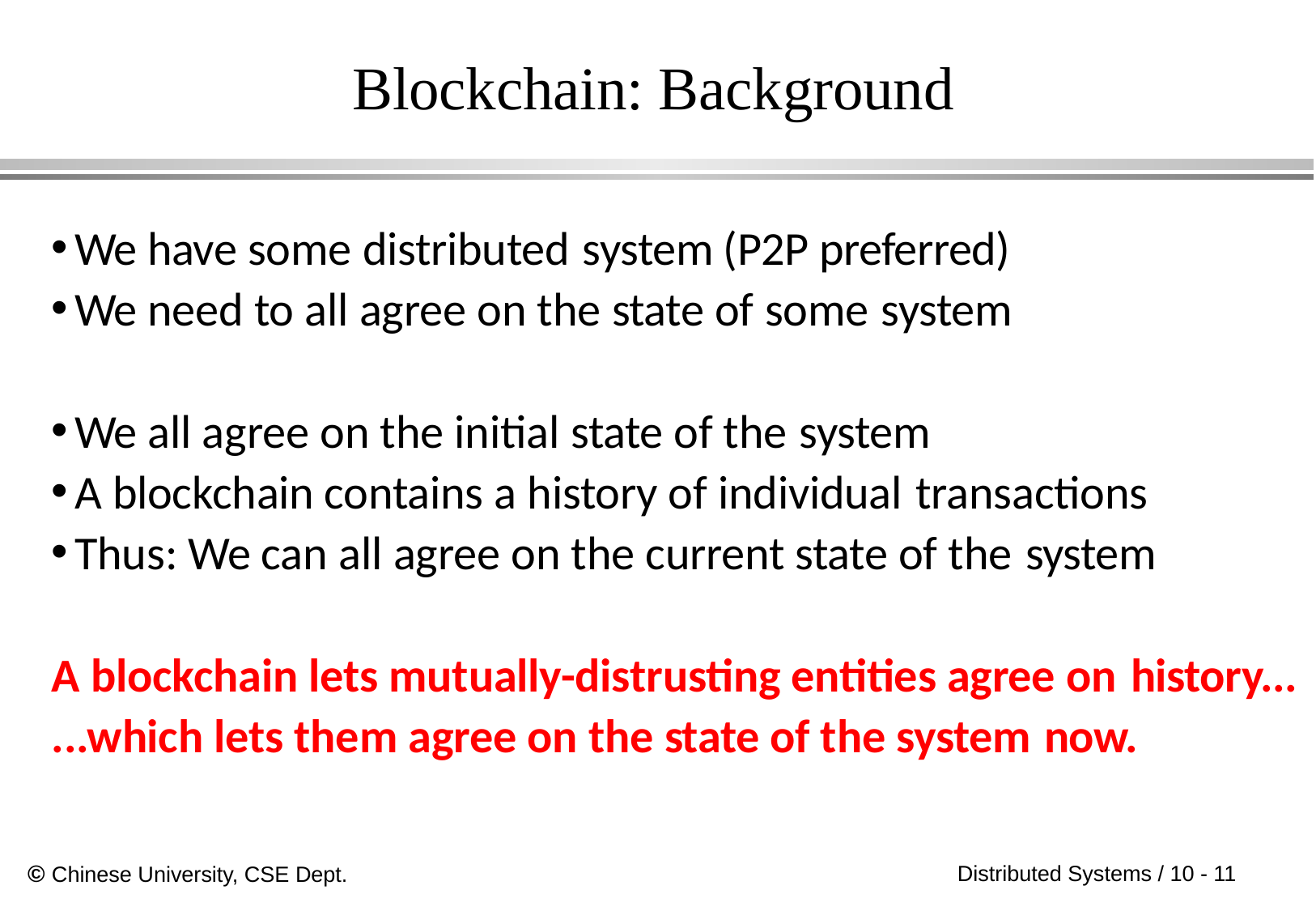

# Blockchain: Background
We have some distributed system (P2P preferred)
We need to all agree on the state of some system

We all agree on the initial state of the system
A blockchain contains a history of individual transactions
Thus: We can all agree on the current state of the system

A blockchain lets mutually-distrusting entities agree on history...
...which lets them agree on the state of the system now.